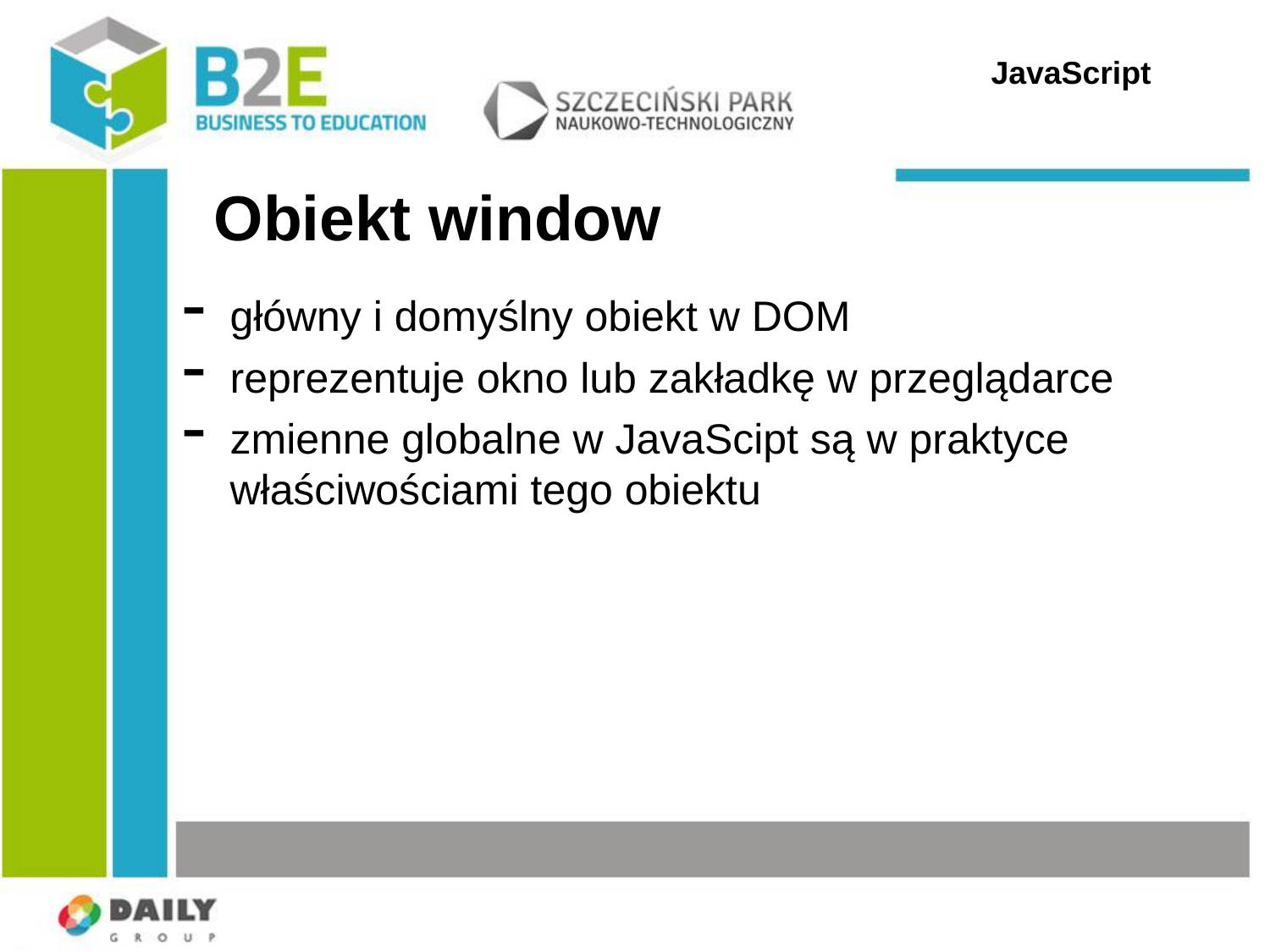

JavaScript
Obiekt window
główny i domyślny obiekt w DOM
reprezentuje okno lub zakładkę w przeglądarce
zmienne globalne w JavaScipt są w praktyce właściwościami tego obiektu